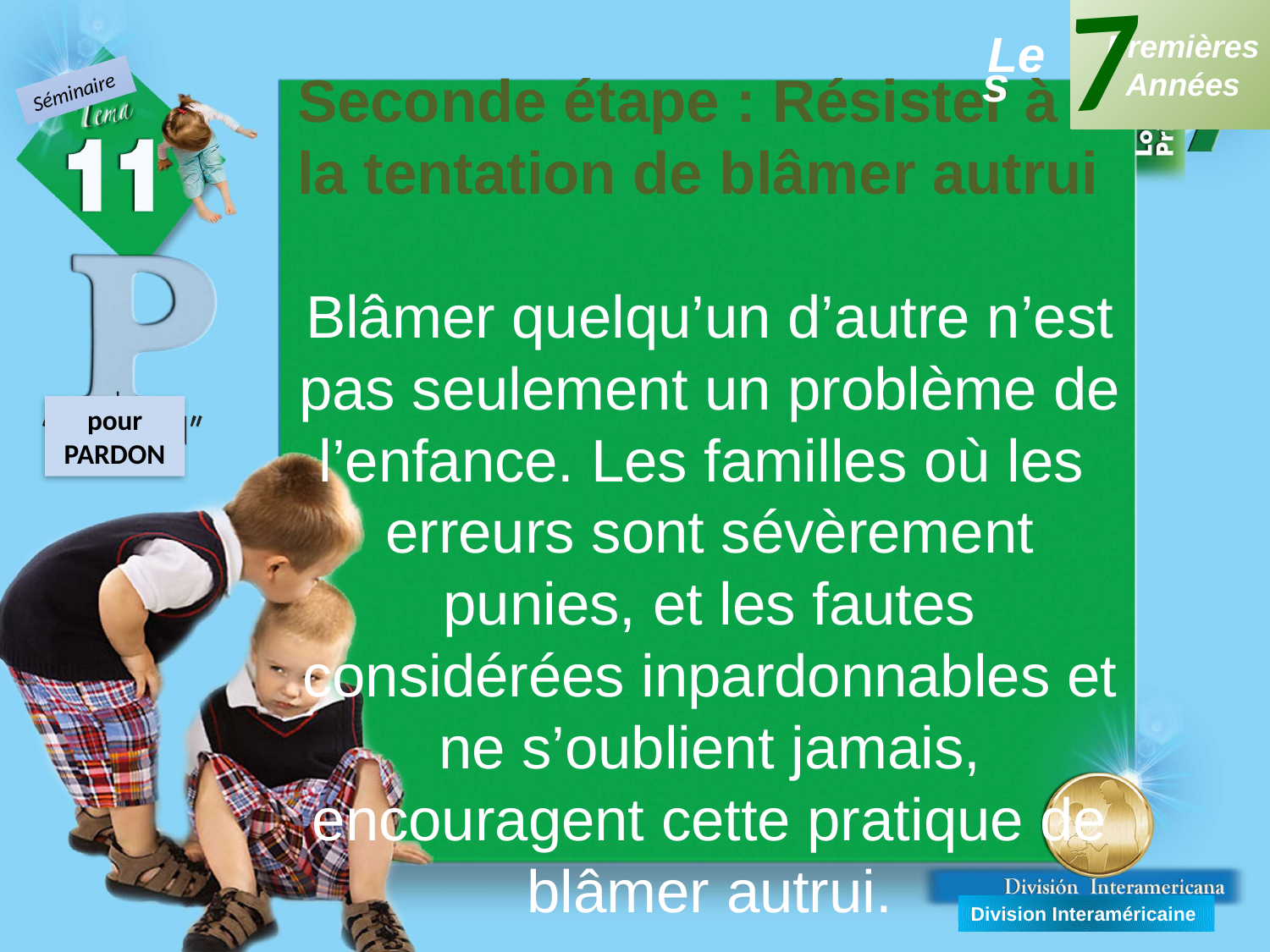

7
Premières
Années
Les
Seconde étape : Résister à la tentation de blâmer autrui

Blâmer quelqu’un d’autre n’est pas seulement un problème de l’enfance. Les familles où les
erreurs sont sévèrement punies, et les fautes considérées inpardonnables et ne s’oublient jamais, encouragent cette pratique de blâmer autrui.
Séminaire
pour PARDON
Division Interaméricaine